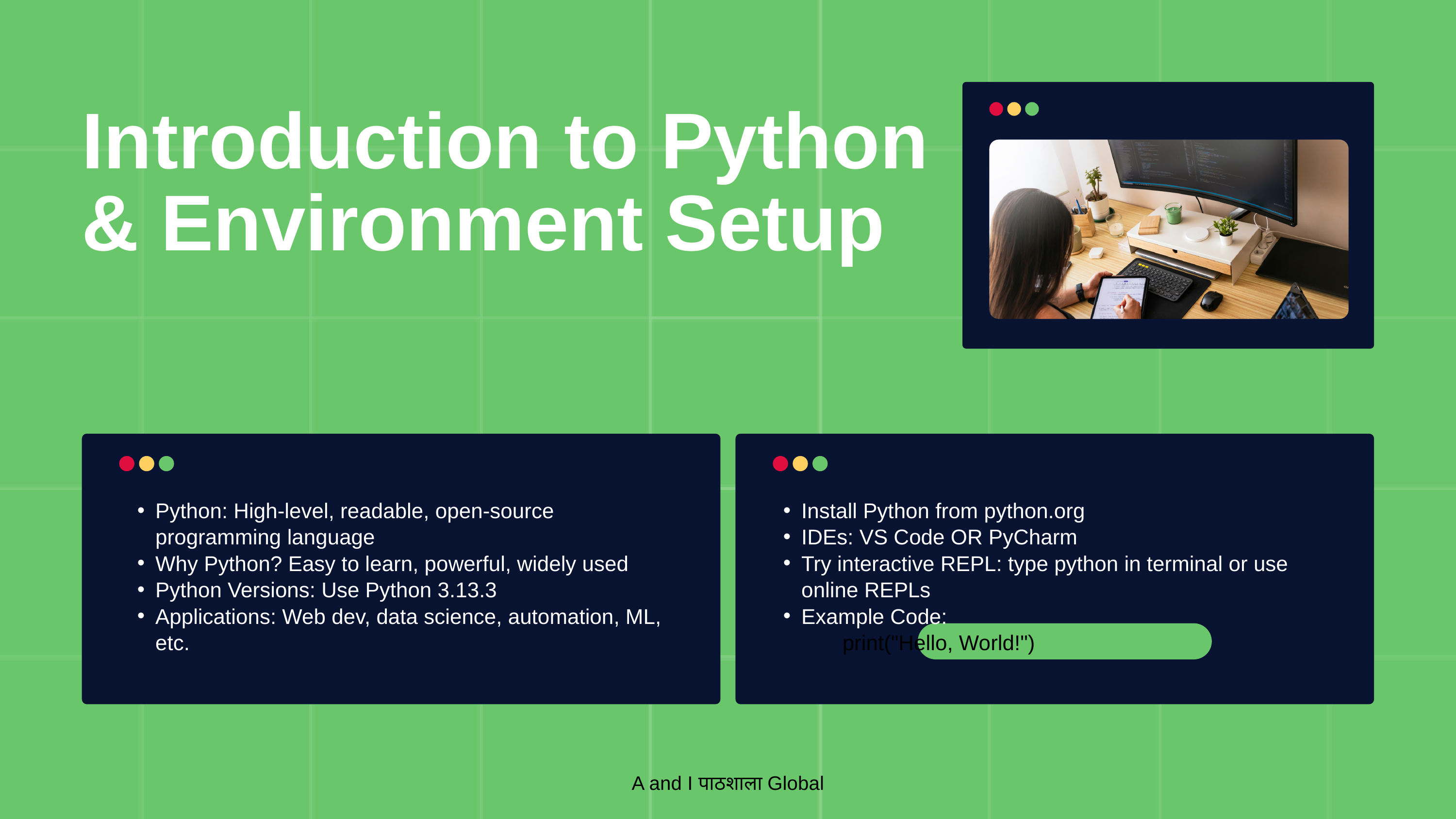

Introduction to Python & Environment Setup

Python: High-level, readable, open-source programming language
Why Python? Easy to learn, powerful, widely used
Python Versions: Use Python 3.13.3
Applications: Web dev, data science, automation, ML, etc.

Install Python from python.org
IDEs: VS Code OR PyCharm
Try interactive REPL: type python in terminal or use online REPLs
Example Code:
             print("Hello, World!")

A and I पाठशाला Global